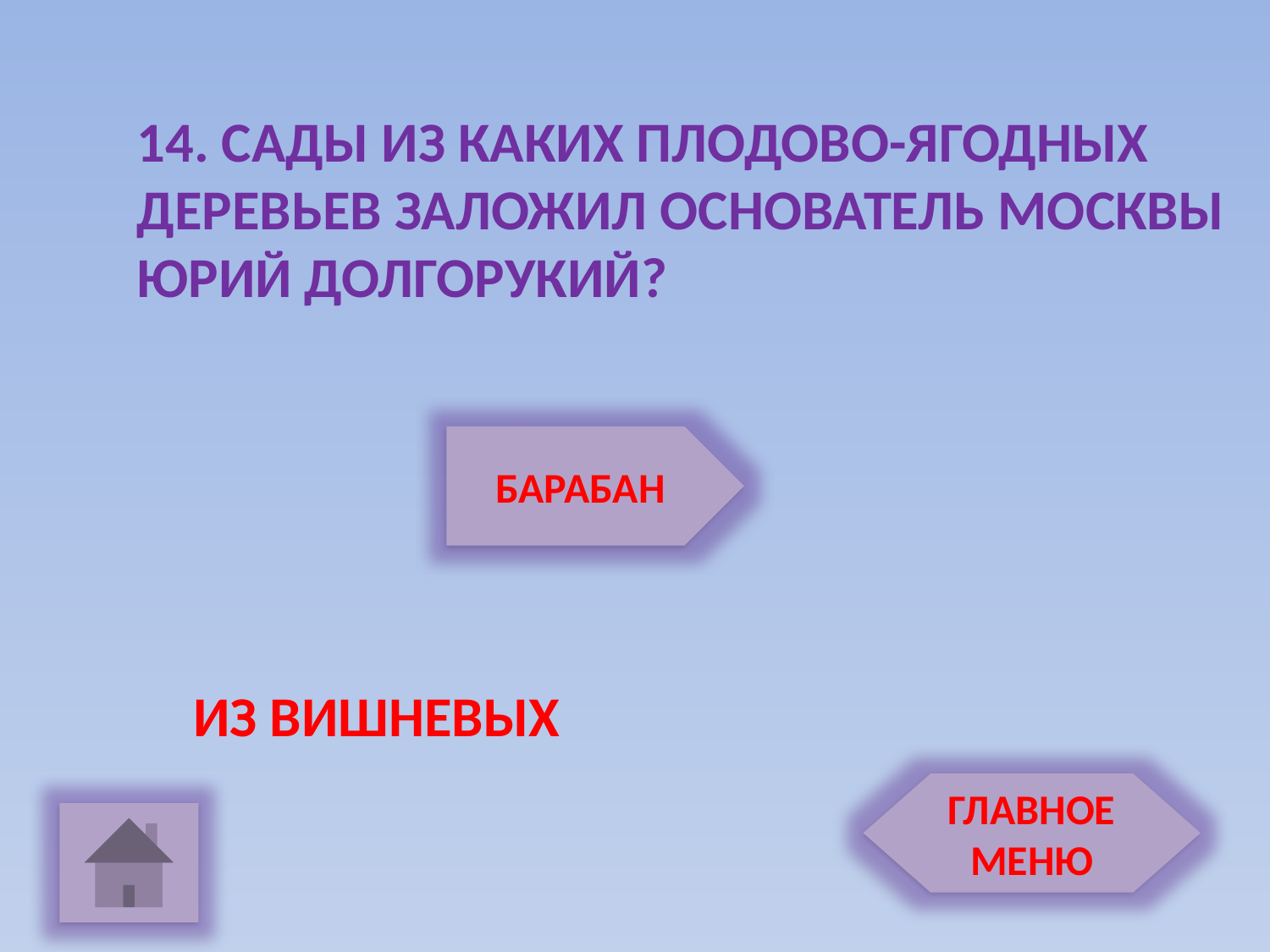

14. САДЫ ИЗ КАКИХ ПЛОДОВО-ЯГОДНЫХ
ДЕРЕВЬЕВ ЗАЛОЖИЛ ОСНОВАТЕЛЬ МОСКВЫ
ЮРИЙ ДОЛГОРУКИЙ?
БАРАБАН
ИЗ ВИШНЕВЫХ
ГЛАВНОЕ МЕНЮ